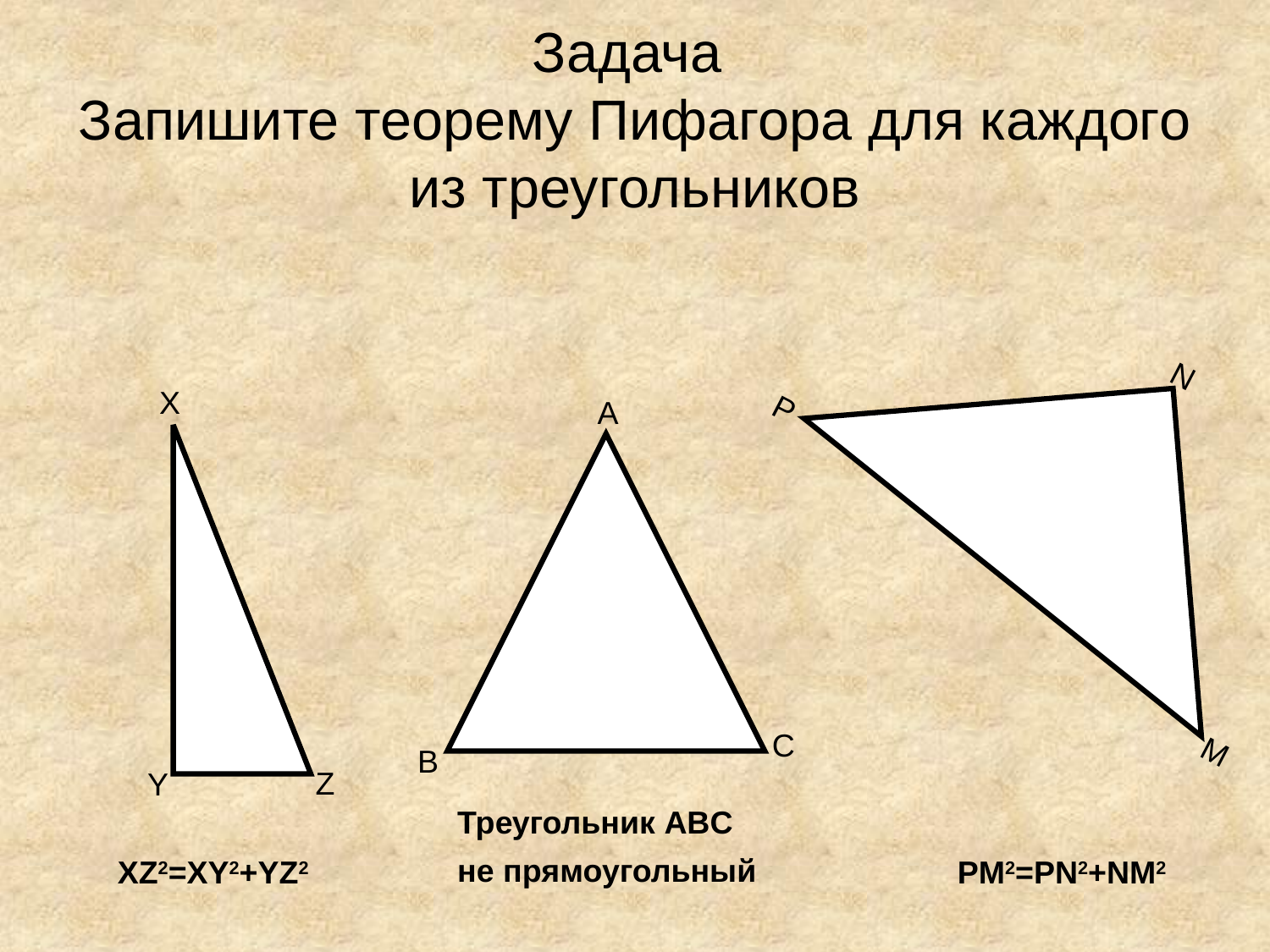

# Задача Запишите теорему Пифагора для каждого из треугольников

N

P
M
X

Z
Y
A

C
B
Треугольник ABC
не прямоугольный
XZ2=XY2+YZ2
PM2=PN2+NM2